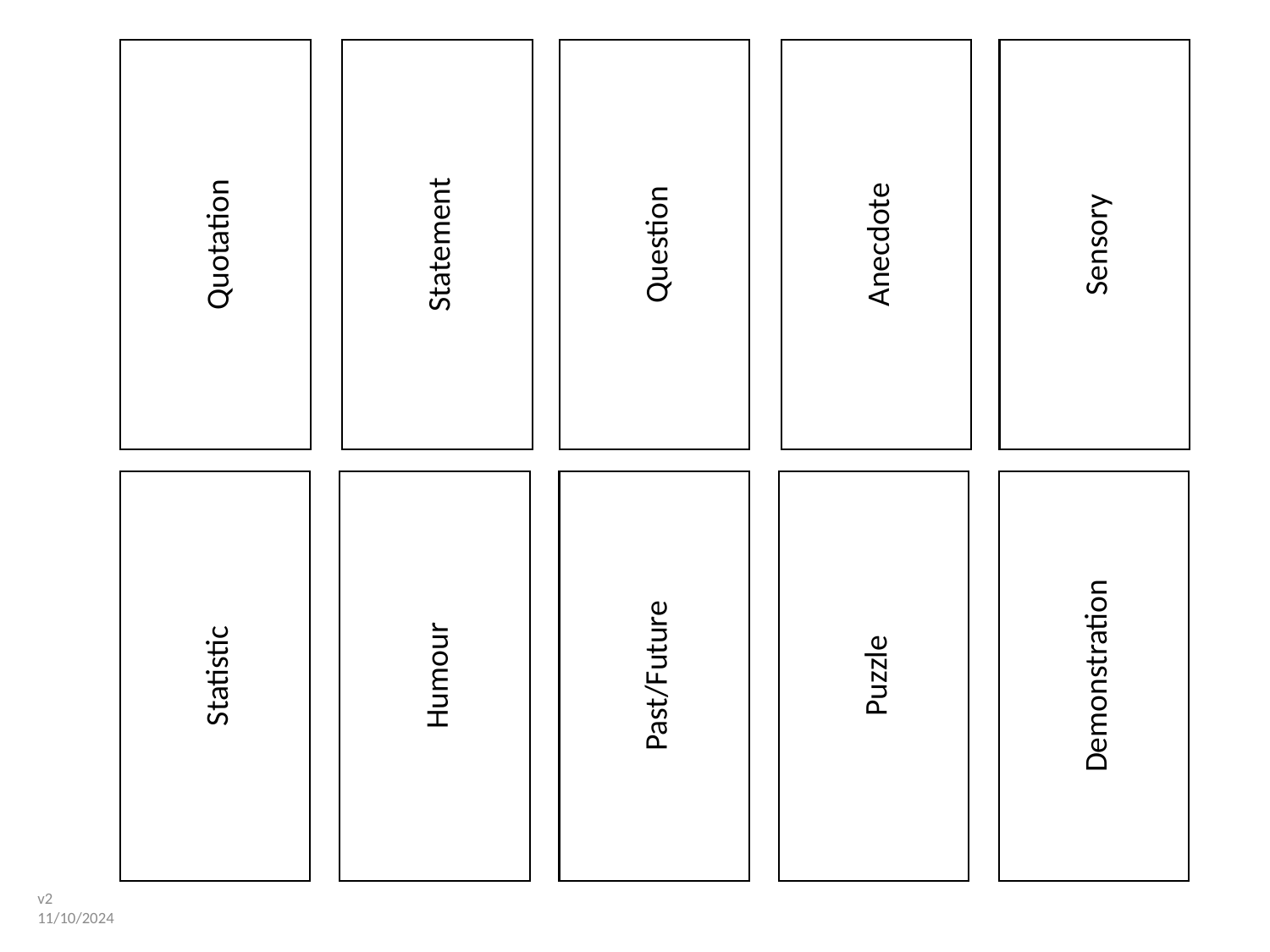

Quotation
Statement
Question
Anecdote
Sensory
Statistic
Humour
Past/Future
Puzzle
Demonstration
v2 11/10/2024
ESB-RES-C128 ESB Level 3 Certificate in Speech (Grade 8) 1.5. Structuring your Presentation
6